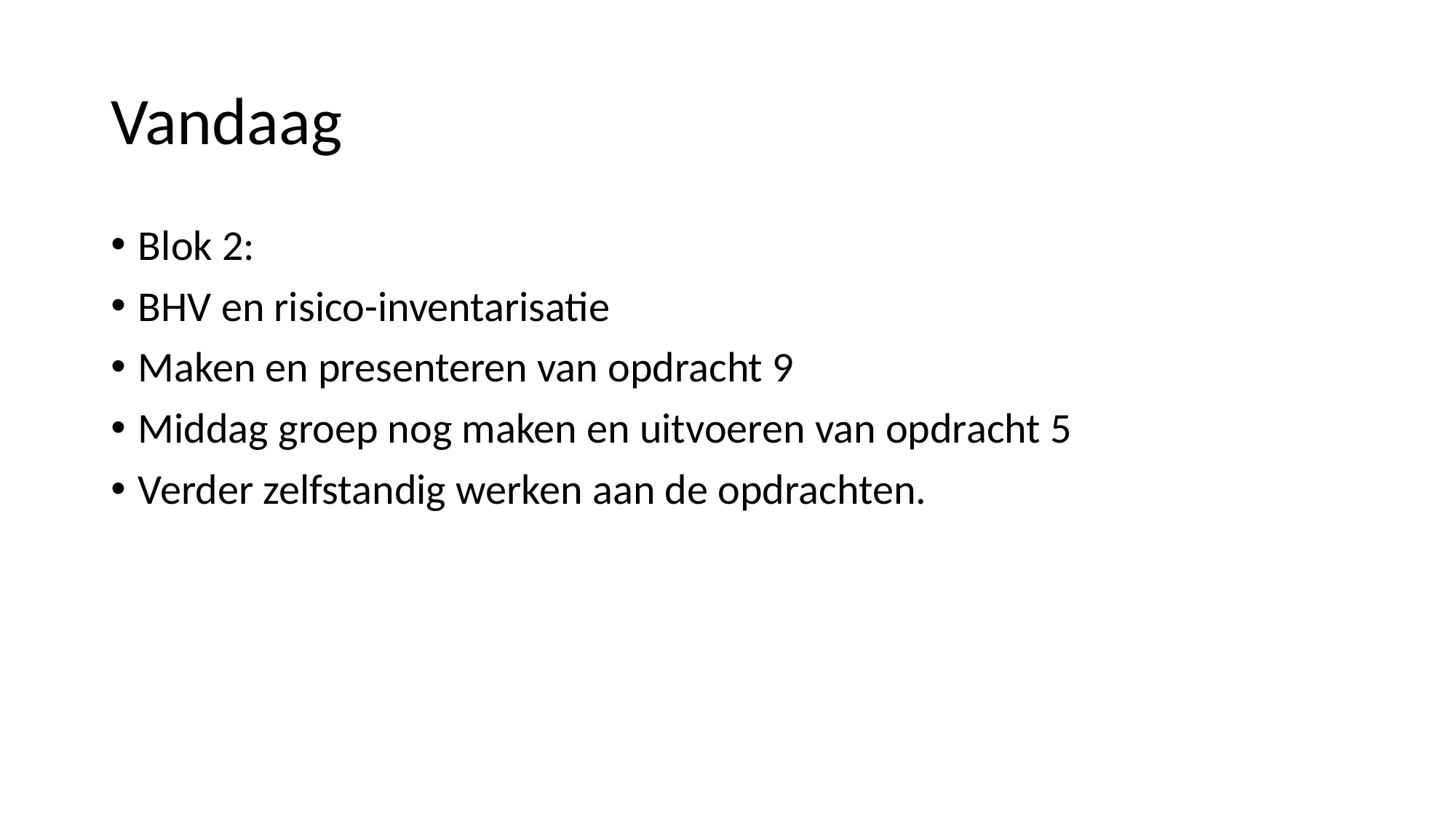

# Vandaag
Blok 2:
BHV en risico-inventarisatie
Maken en presenteren van opdracht 9
Middag groep nog maken en uitvoeren van opdracht 5
Verder zelfstandig werken aan de opdrachten.